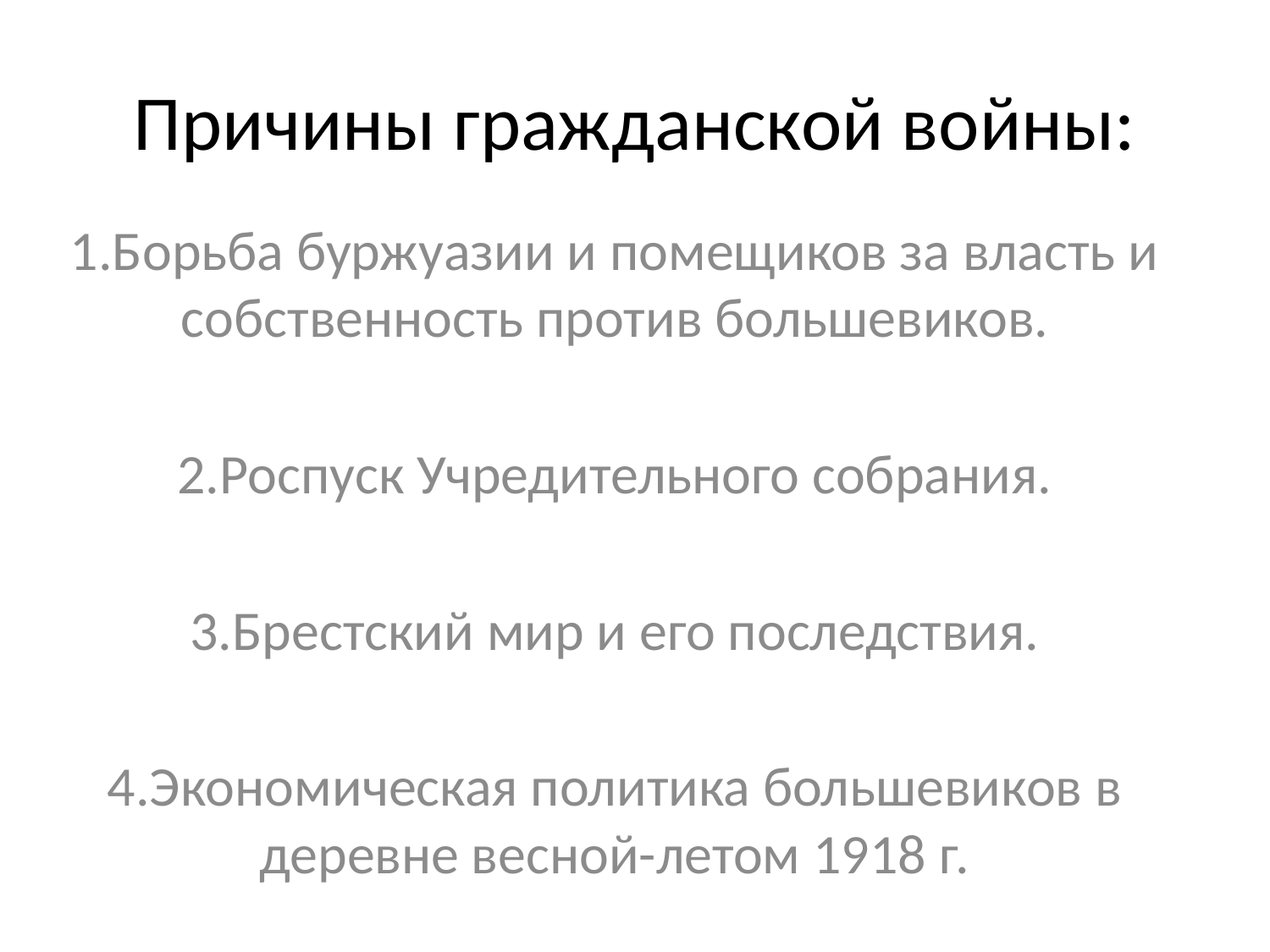

# Причины гражданской войны:
1.Борьба буржуазии и помещиков за власть и собственность против большевиков.

2.Роспуск Учредительного собрания.

3.Брестский мир и его последствия.

4.Экономическая политика большевиков в деревне весной-летом 1918 г.